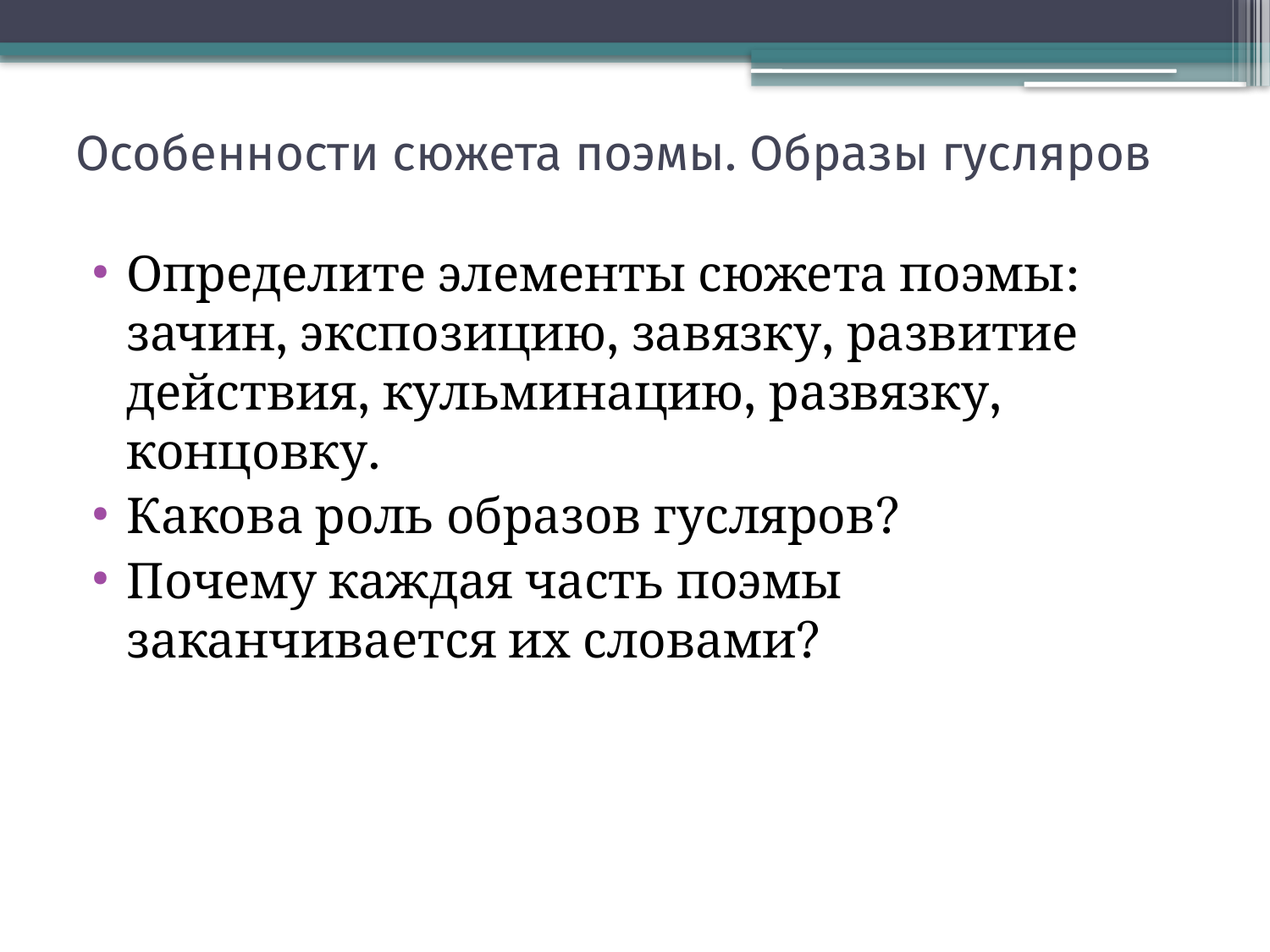

# Особенности сюжета поэмы. Образы гусляров
Определите элементы сюжета поэмы: зачин, экспозицию, завязку, развитие действия, кульминацию, развязку, концовку.
Какова роль образов гусляров?
Почему каждая часть поэмы заканчивается их словами?